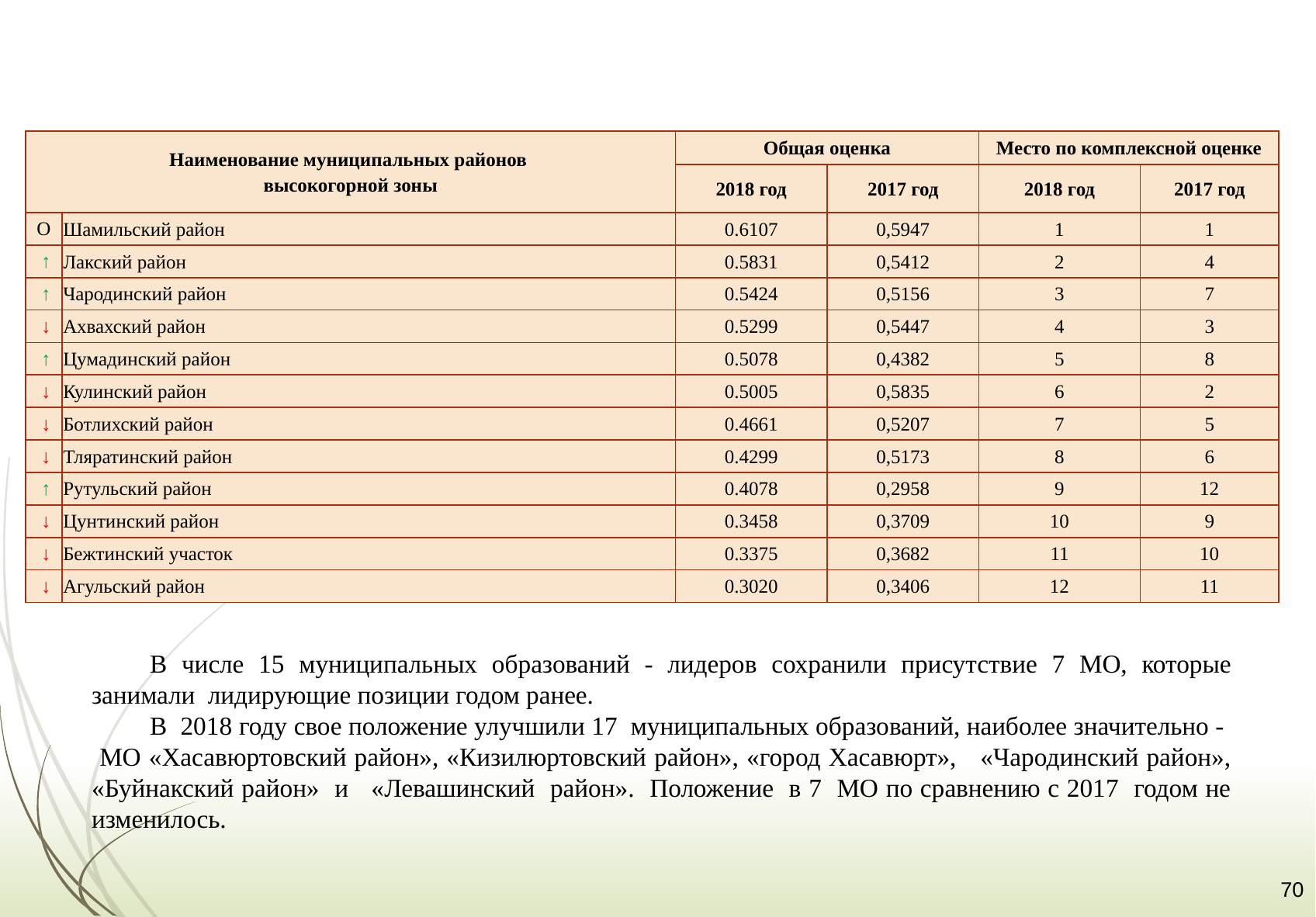

| Наименование муниципальных районов высокогорной зоны |  | Общая оценка |  | Место по комплексной оценке |  |
| --- | --- | --- | --- | --- | --- |
|  |  | 2018 год | 2017 год | 2018 год | 2017 год |
| О | Шамильский район | 0.6107 | 0,5947 | 1 | 1 |
| ↑ | Лакский район | 0.5831 | 0,5412 | 2 | 4 |
| ↑ | Чародинский район | 0.5424 | 0,5156 | 3 | 7 |
| ↓ | Ахвахский район | 0.5299 | 0,5447 | 4 | 3 |
| ↑ | Цумадинский район | 0.5078 | 0,4382 | 5 | 8 |
| ↓ | Кулинский район | 0.5005 | 0,5835 | 6 | 2 |
| ↓ | Ботлихский район | 0.4661 | 0,5207 | 7 | 5 |
| ↓ | Тляратинский район | 0.4299 | 0,5173 | 8 | 6 |
| ↑ | Рутульский район | 0.4078 | 0,2958 | 9 | 12 |
| ↓ | Цунтинский район | 0.3458 | 0,3709 | 10 | 9 |
| ↓ | Бежтинский участок | 0.3375 | 0,3682 | 11 | 10 |
| ↓ | Агульский район | 0.3020 | 0,3406 | 12 | 11 |
В числе 15 муниципальных образований - лидеров сохранили присутствие 7 МО, которые занимали  лидирующие позиции годом ранее.
В  2018 году свое положение улучшили 17  муниципальных образований, наиболее значительно -   МО «Хасавюртовский район», «Кизилюртовский район», «город Хасавюрт»,   «Чародинский район», «Буйнакский район»  и   «Левашинский  район».  Положение  в 7  МО по сравнению с 2017  годом не изменилось.
70